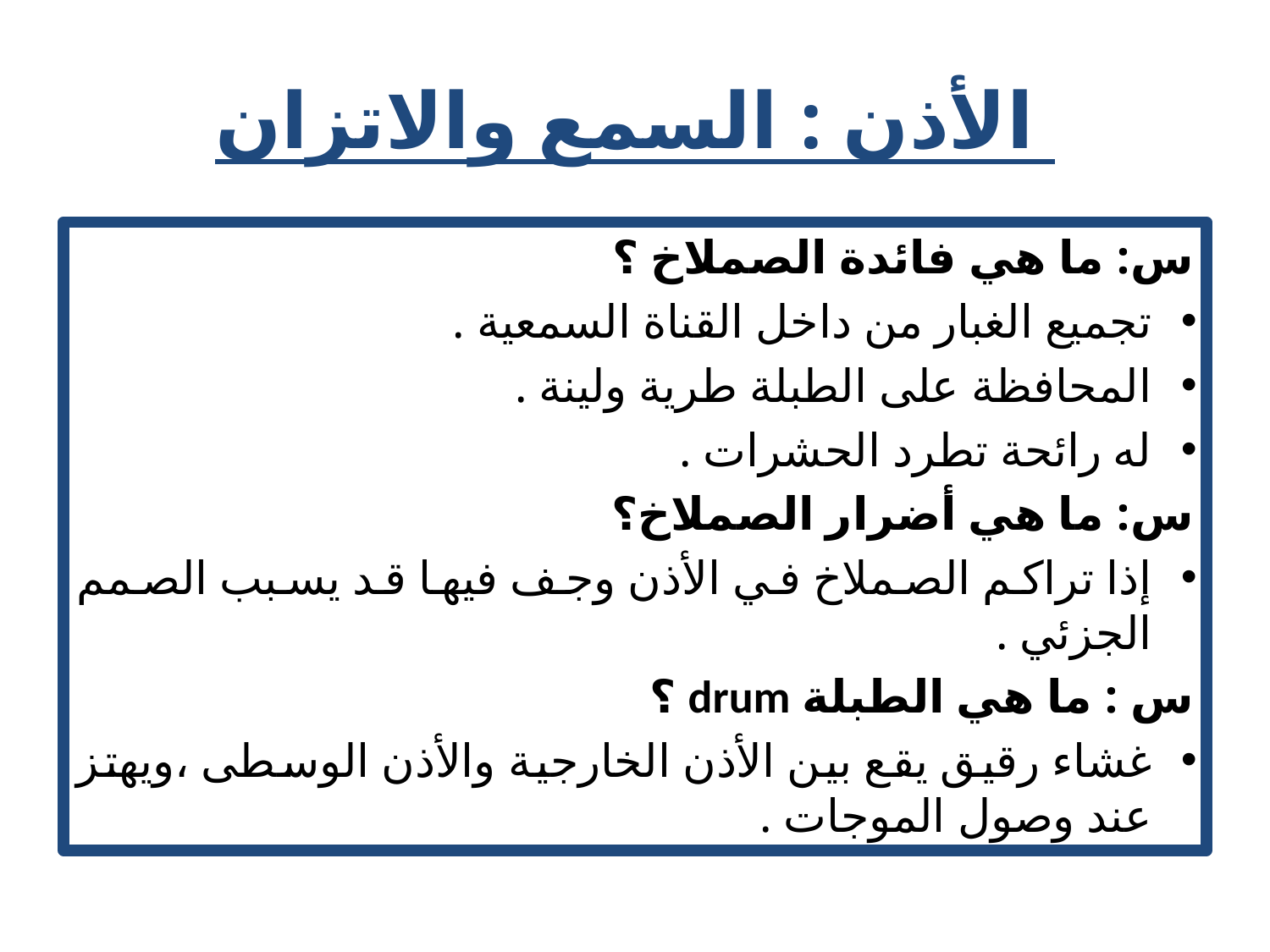

# الأذن : السمع والاتزان
س: ما هي فائدة الصملاخ ؟
تجميع الغبار من داخل القناة السمعية .
المحافظة على الطبلة طرية ولينة .
له رائحة تطرد الحشرات .
س: ما هي أضرار الصملاخ؟
إذا تراكم الصملاخ في الأذن وجف فيها قد يسبب الصمم الجزئي .
س : ما هي الطبلة drum ؟
غشاء رقيق يقع بين الأذن الخارجية والأذن الوسطى ،ويهتز عند وصول الموجات .